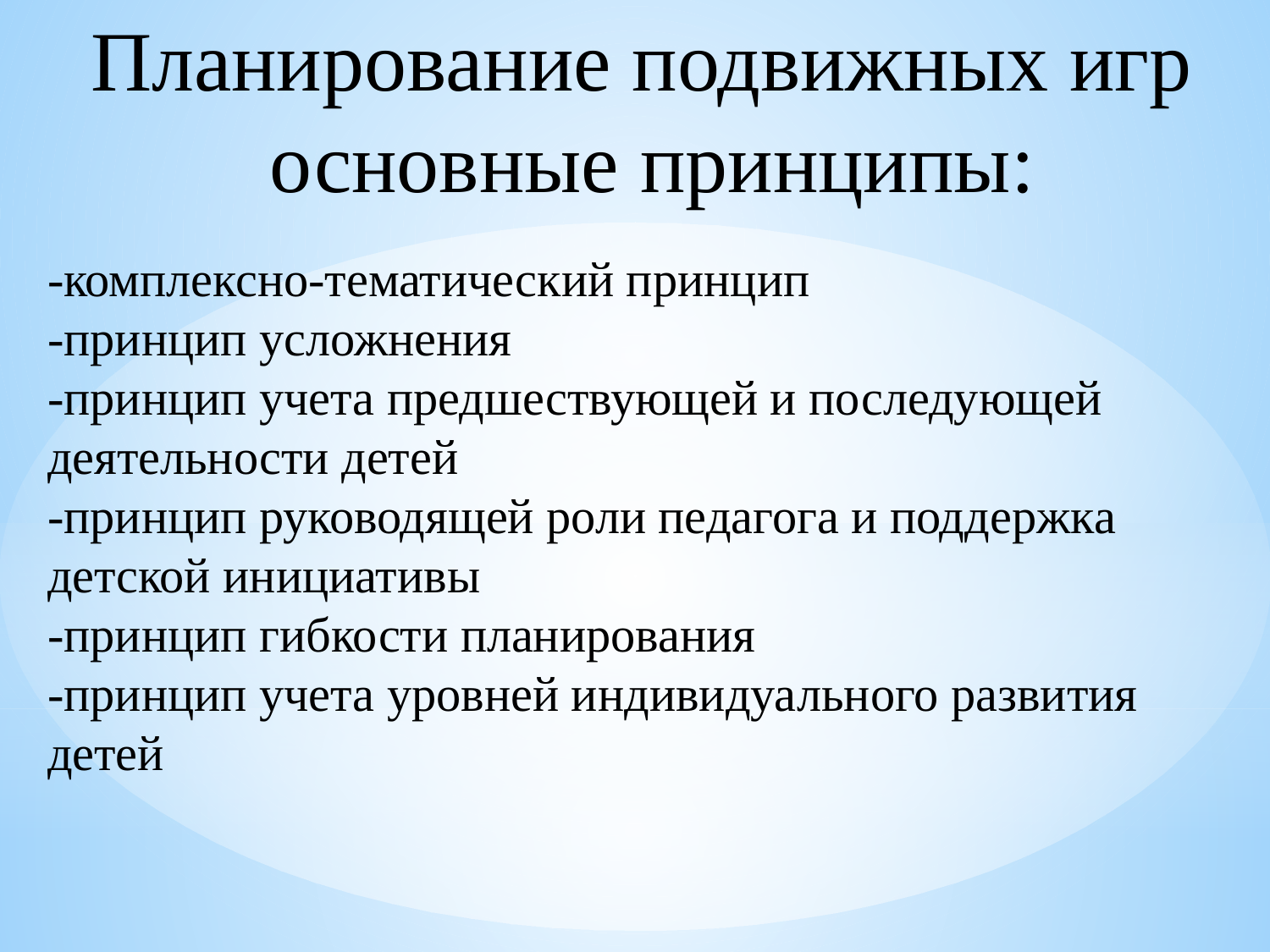

Планирование подвижных игр
основные принципы:

-комплексно-тематический принцип
-принцип усложнения
-принцип учета предшествующей и последующей деятельности детей
-принцип руководящей роли педагога и поддержка детской инициативы
-принцип гибкости планирования
-принцип учета уровней индивидуального развития детей